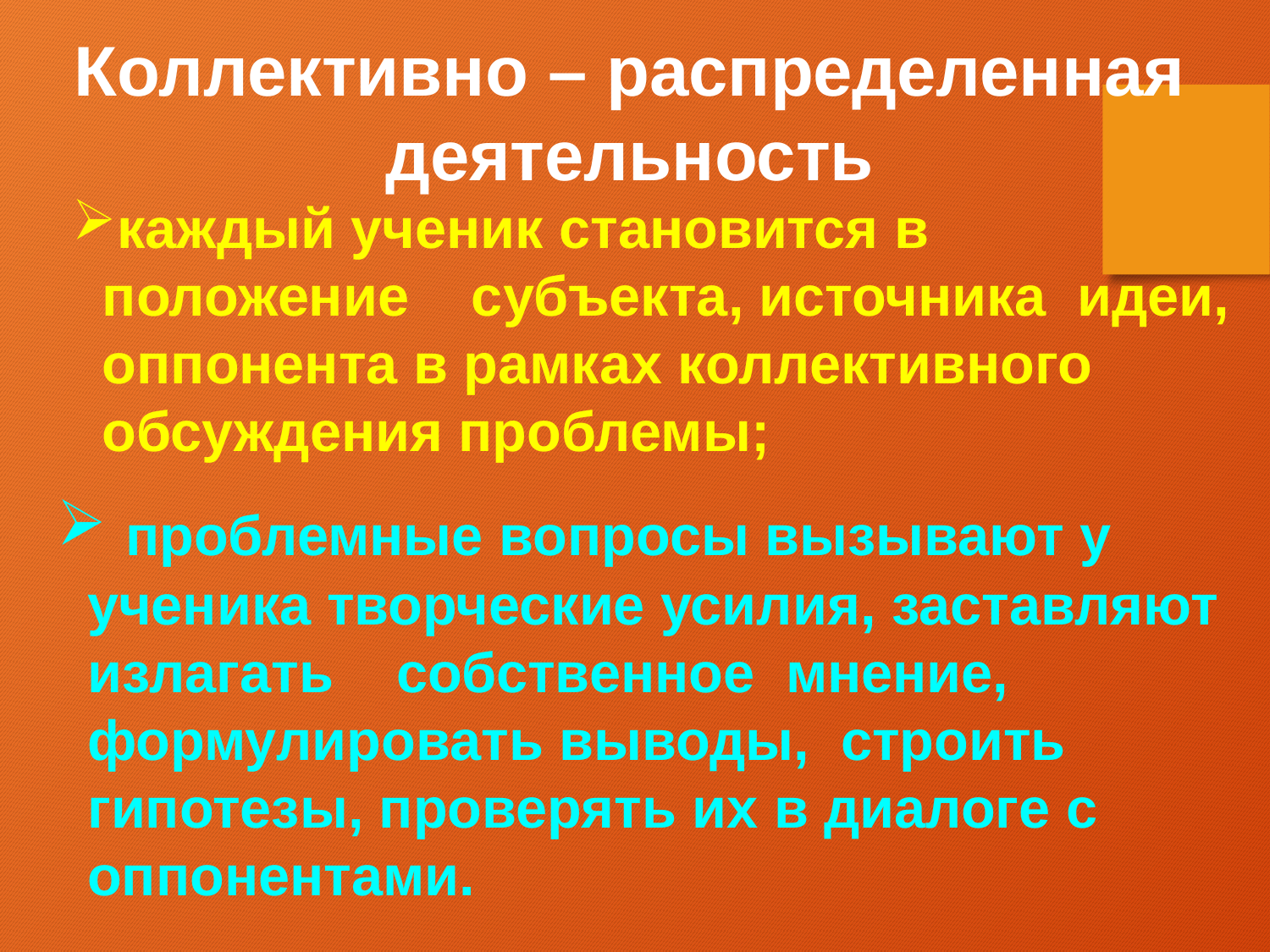

Коллективно – распределенная
деятельность
каждый ученик становится в   положение    субъекта, источника  идеи, оппонента в рамках коллективного  обсуждения проблемы;
 проблемные вопросы вызывают у ученика творческие усилия, заставляют излагать    собственное  мнение, формулировать выводы,  строить гипотезы, проверять их в диалоге с оппонентами.